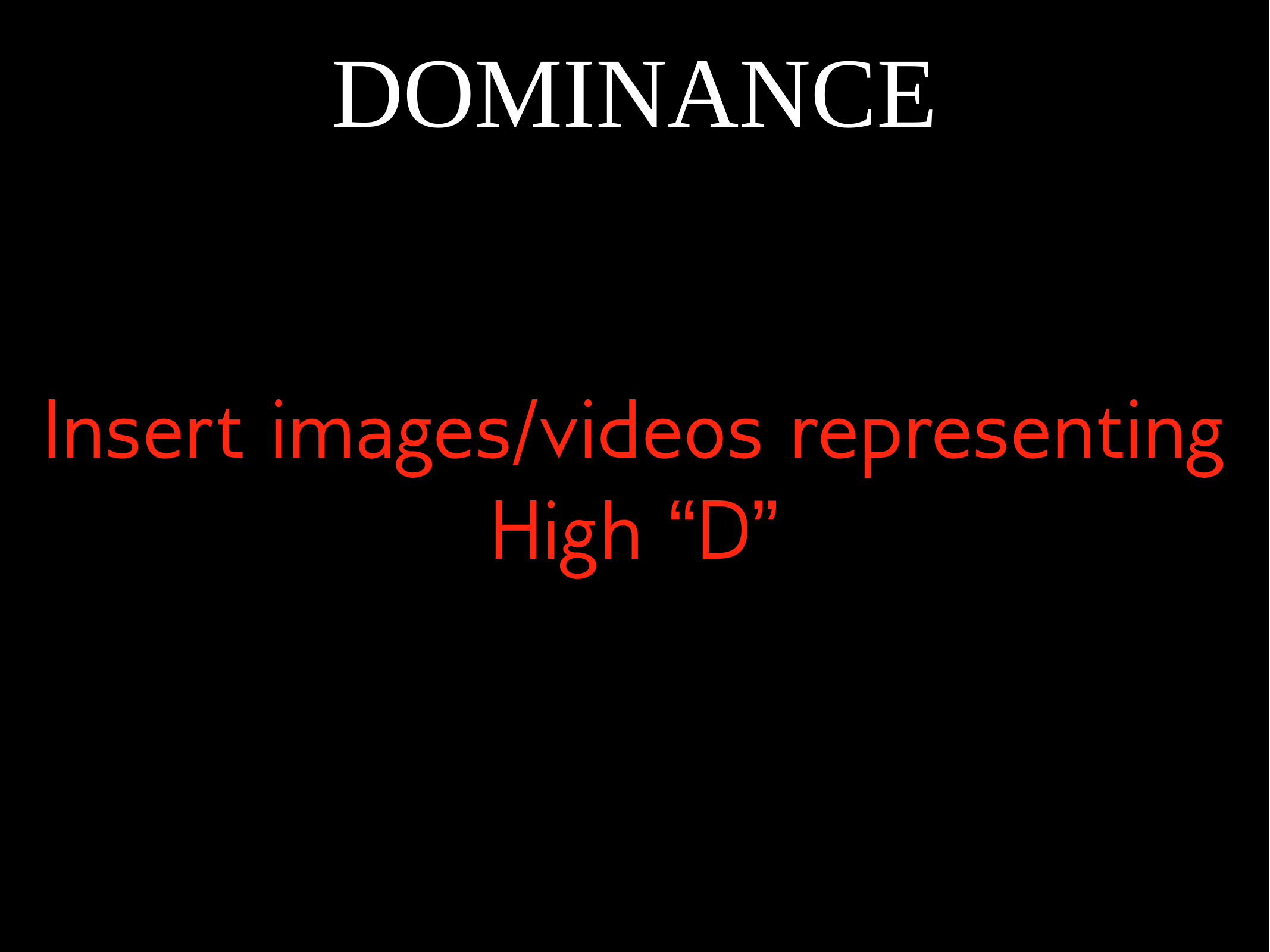

# DOMINANCE
Insert images/videos representing High “D”